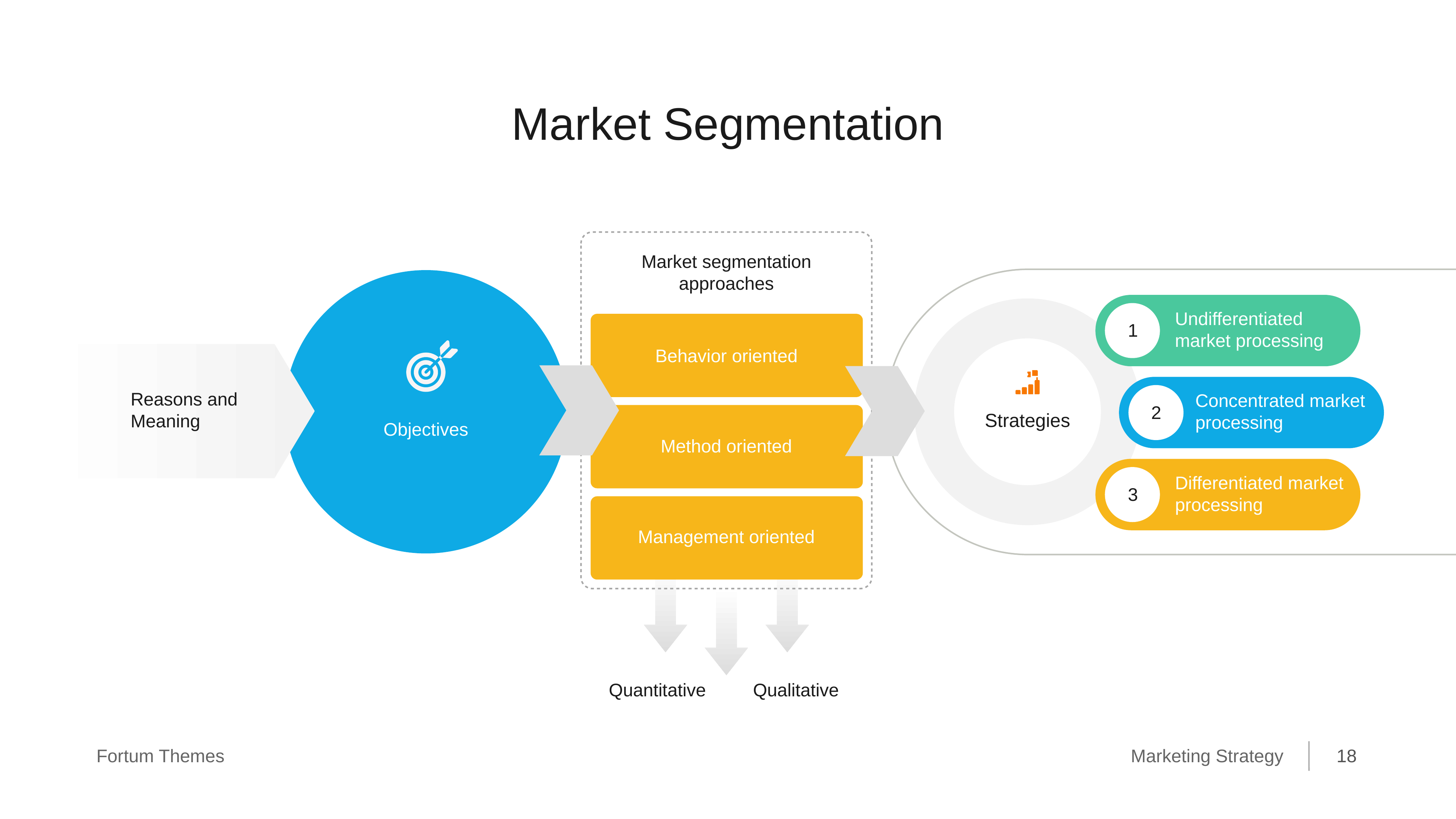

Market Segmentation

Market segmentation approaches

Undifferentiated market processing

1

Behavior oriented

Reasons and Meaning
Concentrated market processing
2
Strategies

Objectives
Method oriented

Differentiated market processing
3

Management oriented

Quantitative
Qualitative
18